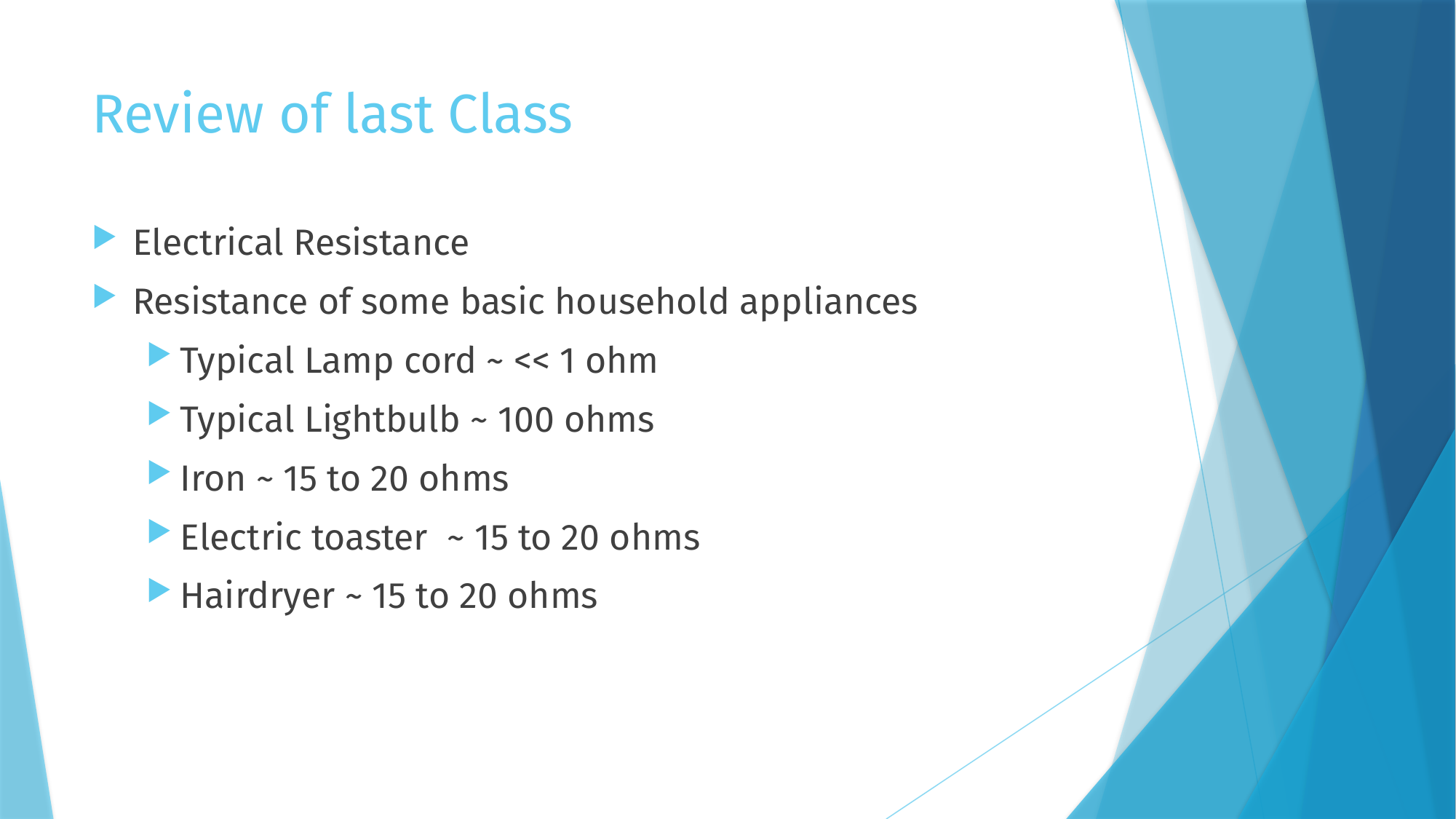

# Review of last Class
Electrical Resistance
Resistance of some basic household appliances
Typical Lamp cord ~ << 1 ohm
Typical Lightbulb ~ 100 ohms
Iron ~ 15 to 20 ohms
Electric toaster  ~ 15 to 20 ohms
Hairdryer ~ 15 to 20 ohms